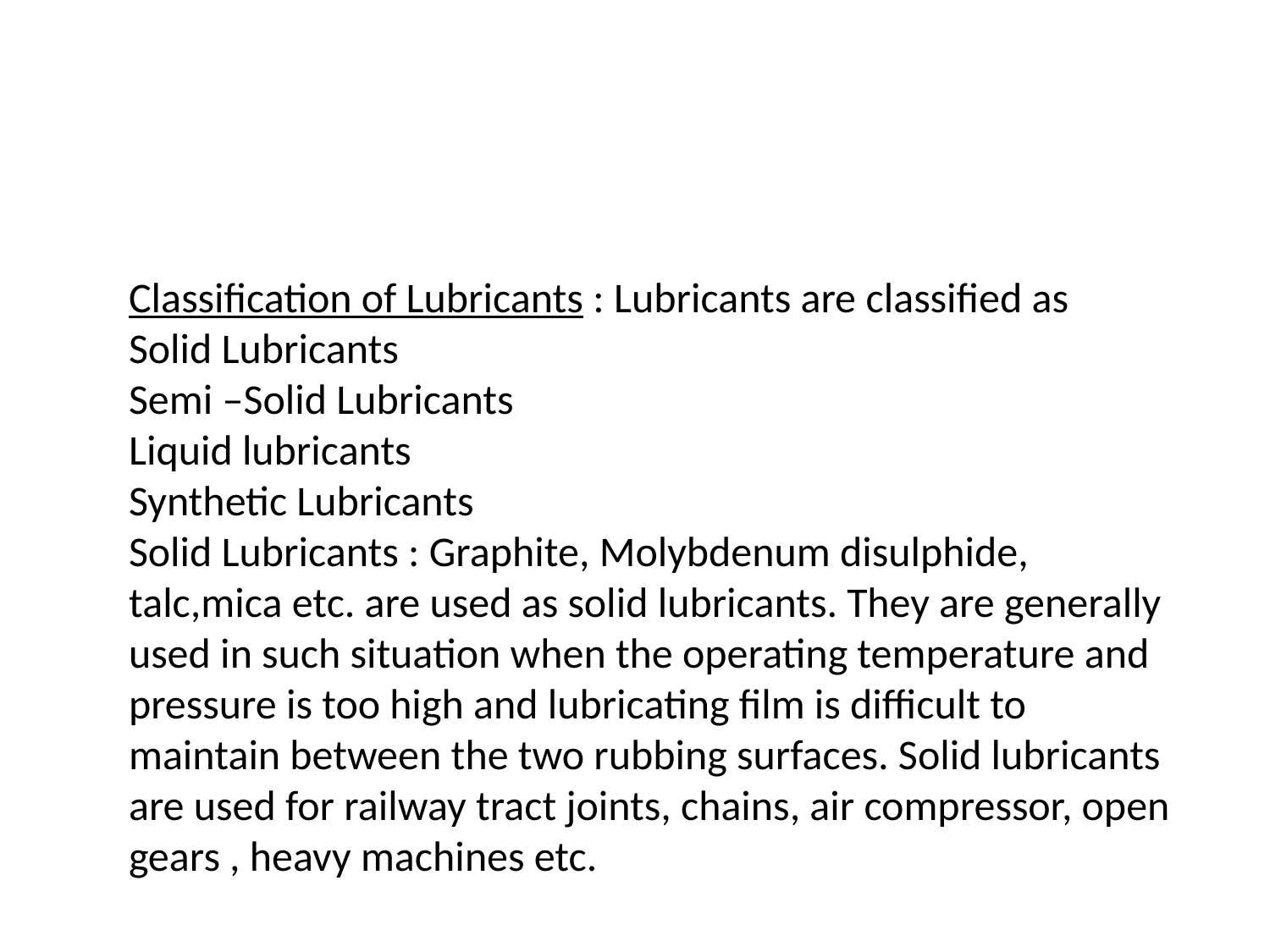

Classification of Lubricants : Lubricants are classified as
Solid Lubricants
Semi –Solid Lubricants
Liquid lubricants
Synthetic Lubricants
Solid Lubricants : Graphite, Molybdenum disulphide, talc,mica etc. are used as solid lubricants. They are generally used in such situation when the operating temperature and pressure is too high and lubricating film is difficult to maintain between the two rubbing surfaces. Solid lubricants are used for railway tract joints, chains, air compressor, open gears , heavy machines etc.